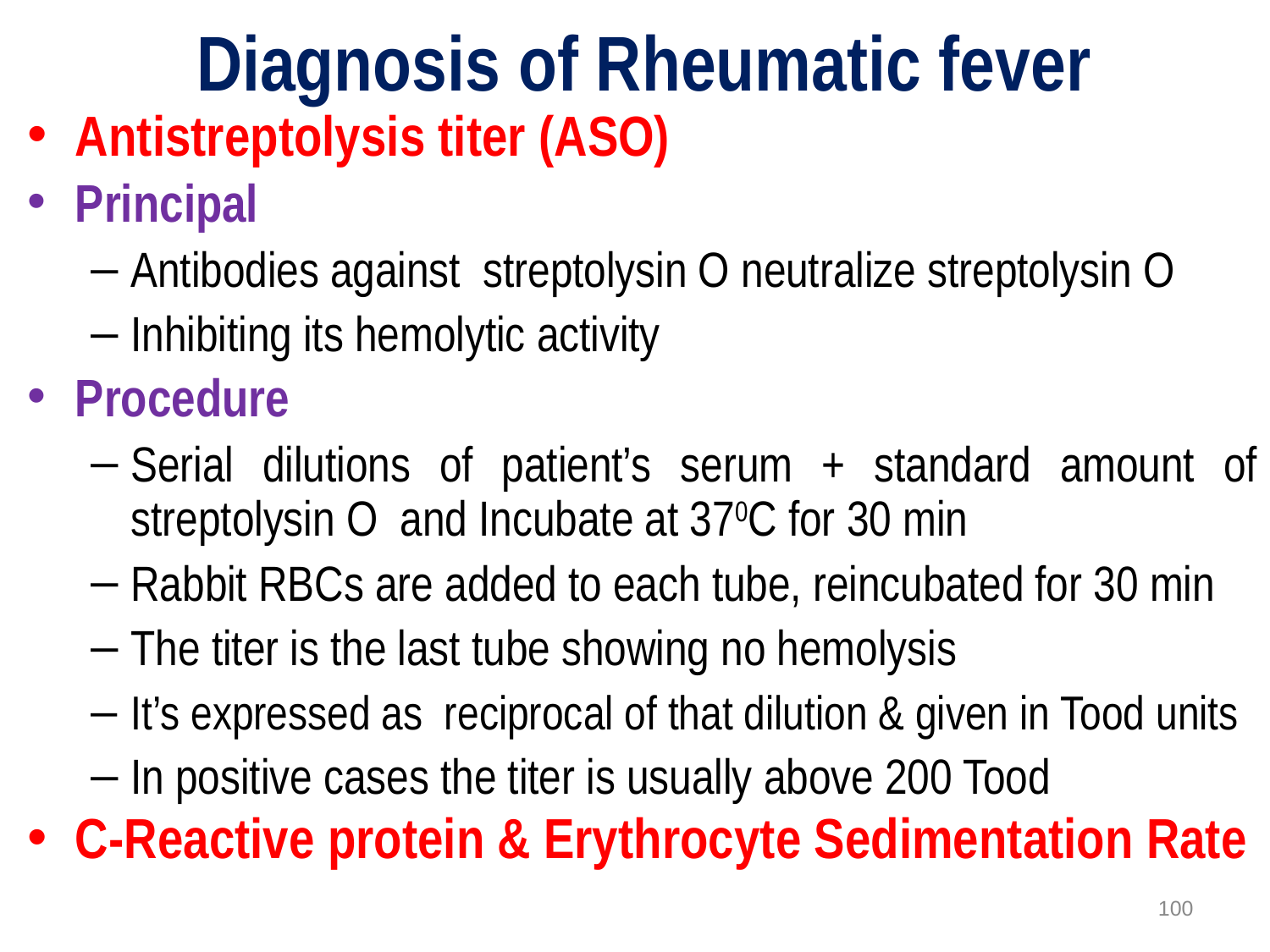

# Diagnosis of Rheumatic fever
Antistreptolysis titer (ASO)
Principal
Antibodies against  streptolysin O neutralize streptolysin O
Inhibiting its hemolytic activity
Procedure
Serial dilutions of patient’s serum + standard amount of streptolysin O  and Incubate at 370C for 30 min
Rabbit RBCs are added to each tube, reincubated for 30 min
The titer is the last tube showing no hemolysis
It’s expressed as  reciprocal of that dilution & given in Tood units
In positive cases the titer is usually above 200 Tood
C-Reactive protein & Erythrocyte Sedimentation Rate

100